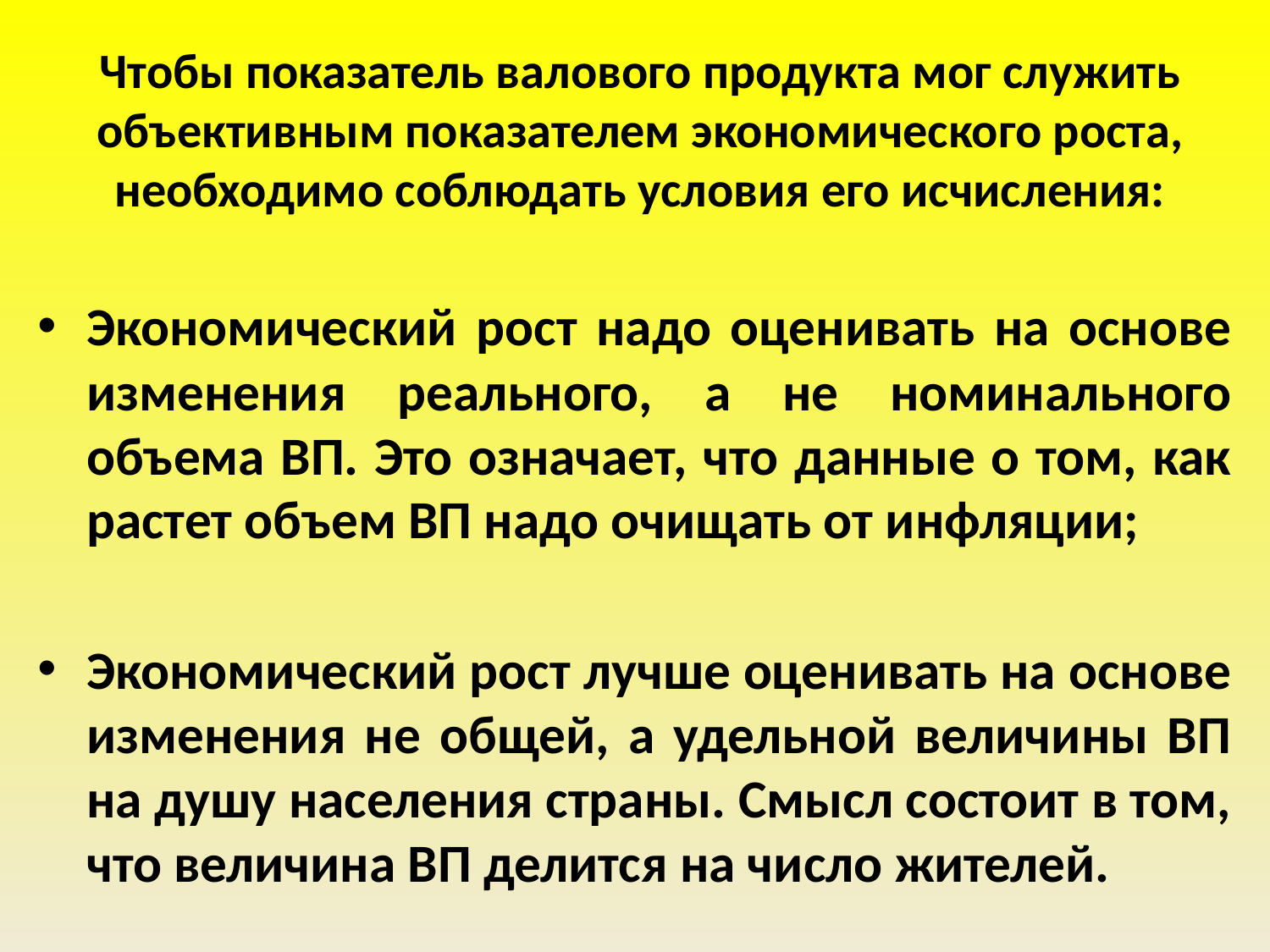

# Чтобы показатель валового продукта мог служить объективным показателем экономического роста, необходимо соблюдать условия его исчисления:
Экономический рост надо оценивать на основе изменения реального, а не номинального объема ВП. Это означает, что данные о том, как растет объем ВП надо очищать от инфляции;

Экономический рост лучше оценивать на основе изменения не общей, а удельной величины ВП на душу населения страны. Смысл состоит в том, что величина ВП делится на число жителей.